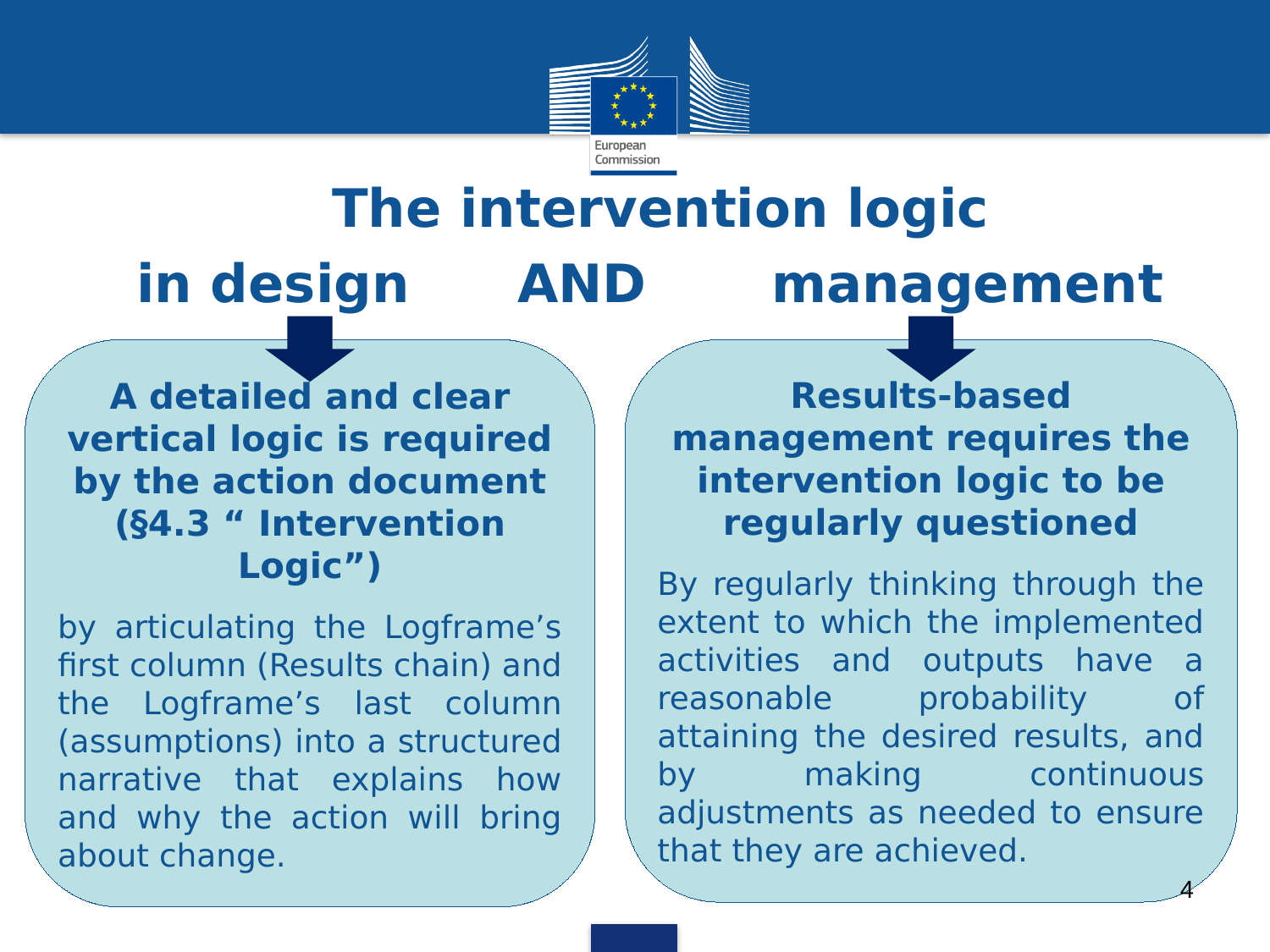

The intervention logic
in design 	AND	management

A detailed and clear vertical logic is required by the action document (§4.3 “ Intervention Logic”)
by articulating the Logframe’s first column (Results chain) and the Logframe’s last column (assumptions) into a structured narrative that explains how and why the action will bring about change.
Results-based management requires the intervention logic to be regularly questioned
By regularly thinking through the extent to which the implemented activities and outputs have a reasonable probability of attaining the desired results, and by making continuous adjustments as needed to ensure that they are achieved.
4